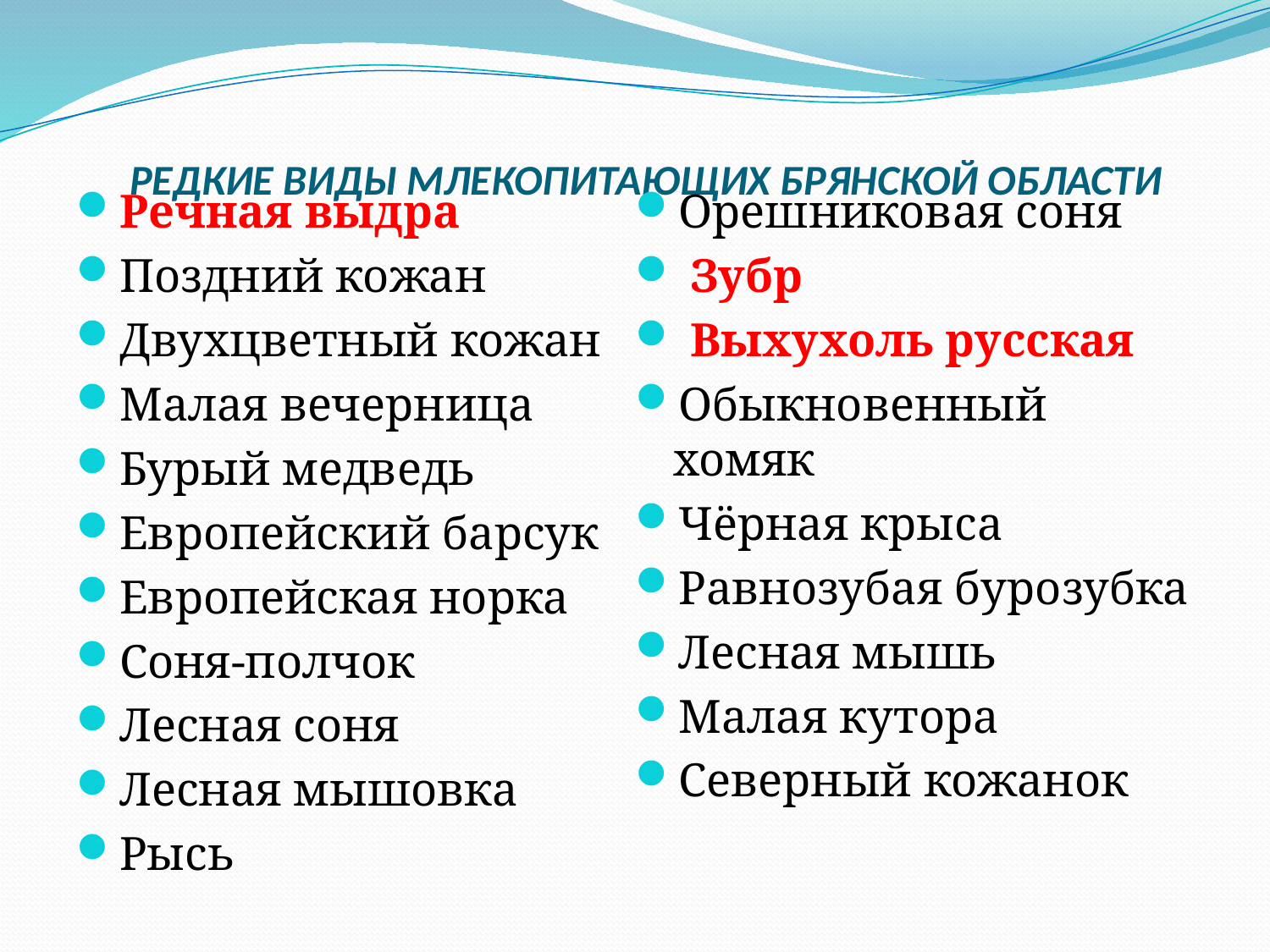

# РЕДКИЕ ВИДЫ МЛЕКОПИТАЮЩИХ БРЯНСКОЙ ОБЛАСТИ
Речная выдра
Поздний кожан
Двухцветный кожан
Малая вечерница
Бурый медведь
Европейский барсук
Европейская норка
Соня-полчок
Лесная соня
Лесная мышовка
Рысь
Орешниковая соня
 Зубр
 Выхухоль русская
Обыкновенный хомяк
Чёрная крыса
Равнозубая бурозубка
Лесная мышь
Малая кутора
Северный кожанок